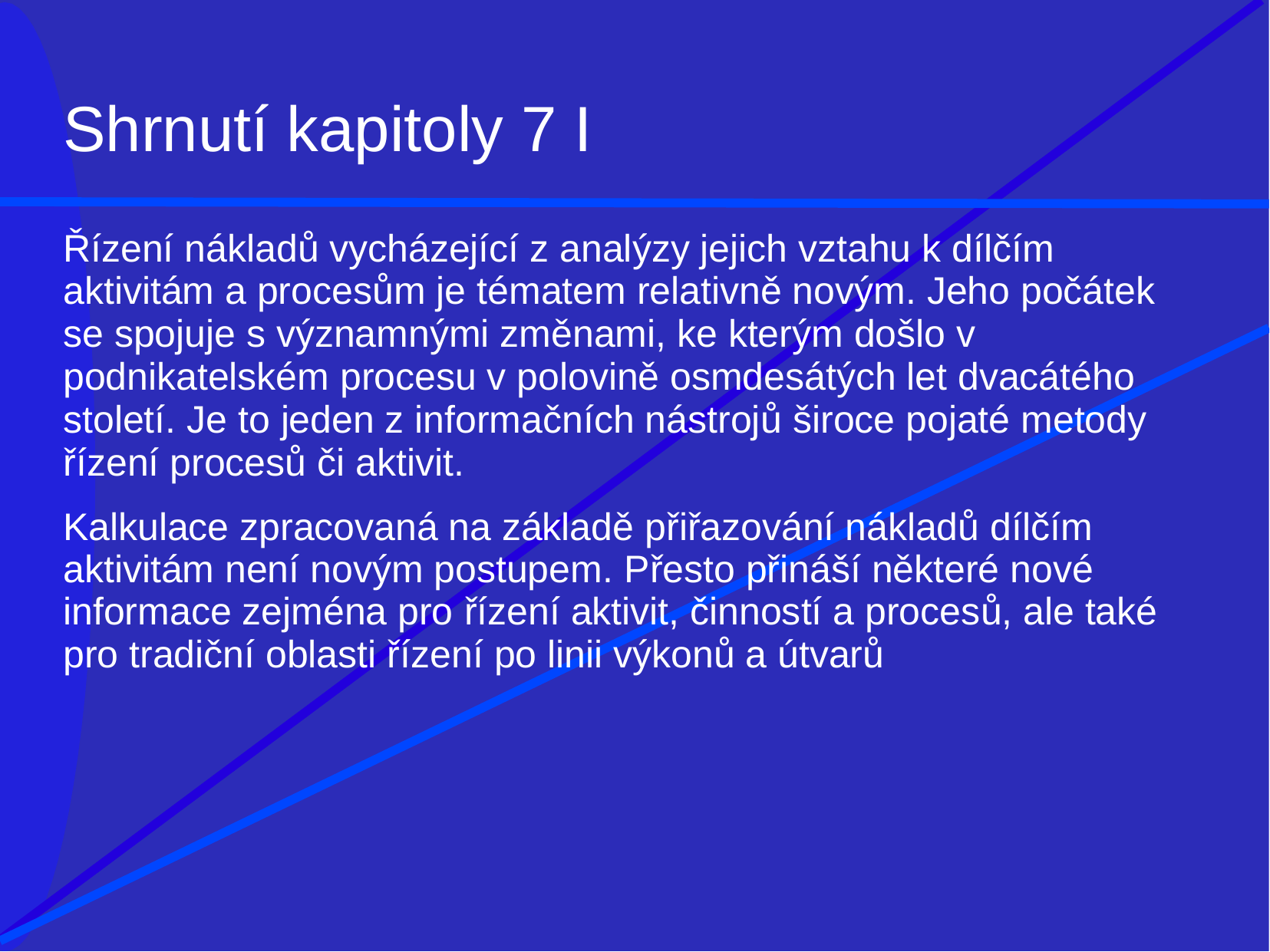

# Shrnutí kapitoly 7 I
Řízení nákladů vycházející z analýzy jejich vztahu k dílčím aktivitám a procesům je tématem relativně novým. Jeho počátek se spojuje s významnými změnami, ke kterým došlo v podnikatelském procesu v polovině osmdesátých let dvacátého století. Je to jeden z informačních nástrojů široce pojaté metody řízení procesů či aktivit.
Kalkulace zpracovaná na základě přiřazování nákladů dílčím aktivitám není novým postupem. Přesto přináší některé nové informace zejména pro řízení aktivit, činností a procesů, ale také pro tradiční oblasti řízení po linii výkonů a útvarů